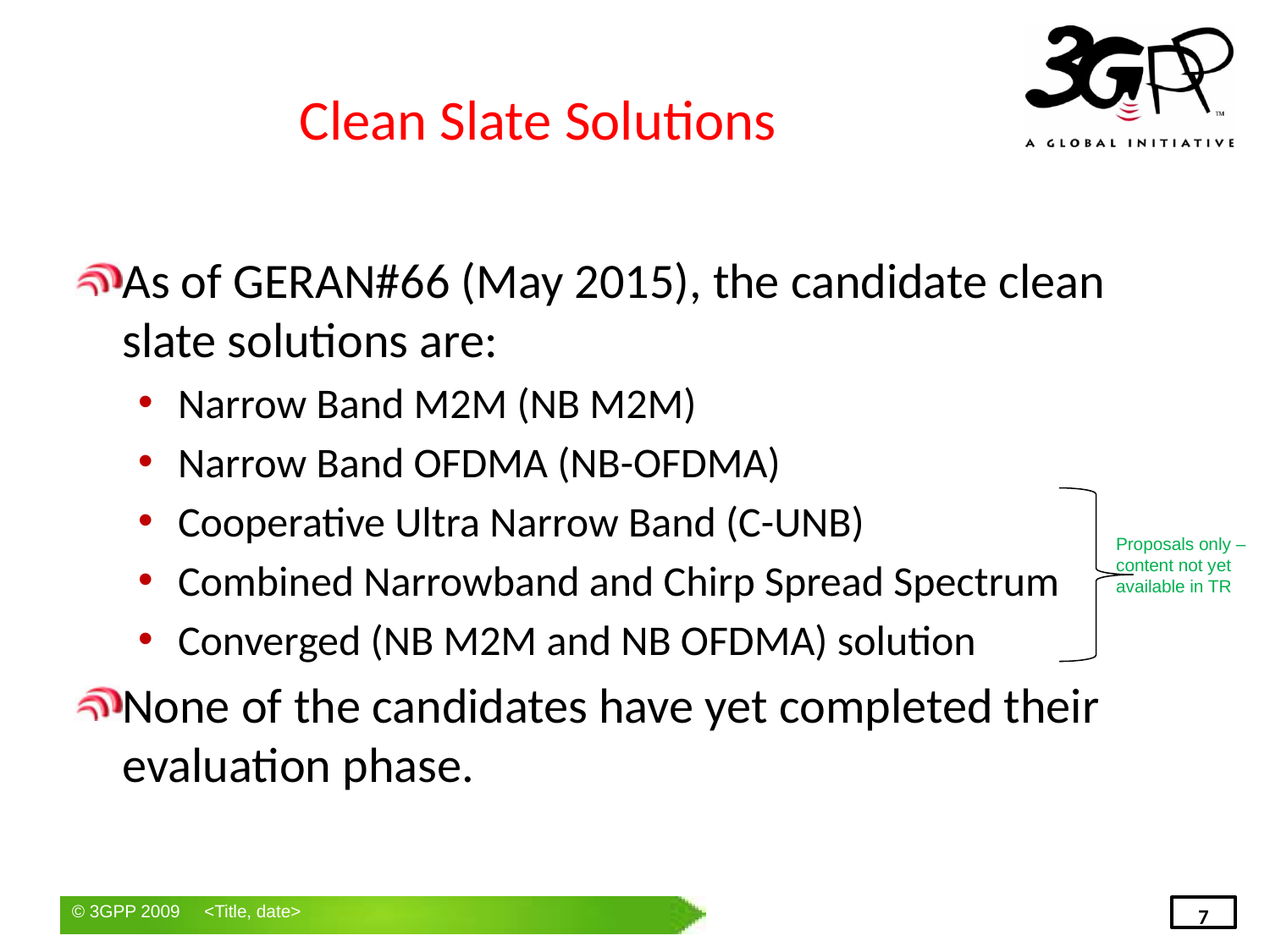

# Clean Slate Solutions

As of GERAN#66 (May 2015), the candidate clean slate solutions are:
Narrow Band M2M (NB M2M)
Narrow Band OFDMA (NB-OFDMA)
Cooperative Ultra Narrow Band (C-UNB)
Combined Narrowband and Chirp Spread Spectrum
Converged (NB M2M and NB OFDMA) solution
None of the candidates have yet completed their evaluation phase.

Proposals only – content not yet available in TR